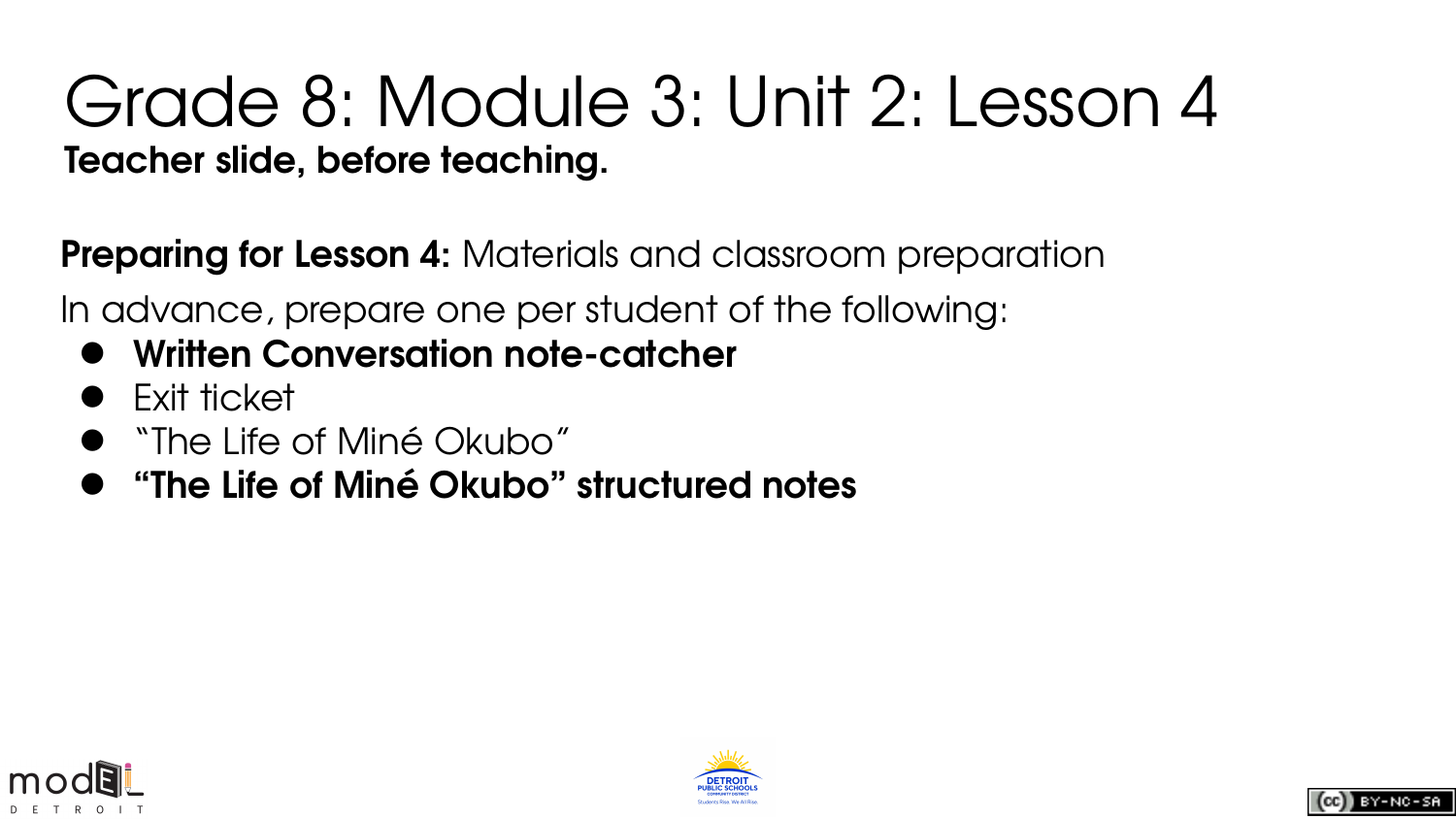

Grade 8: Module 3: Unit 2: Lesson 4
Teacher slide, before teaching.

Preparing for Lesson 4: Materials and classroom preparation
In advance, prepare one per student of the following:
Written Conversation note-catcher
Exit ticket
“The Life of Miné Okubo”
“The Life of Miné Okubo” structured notes